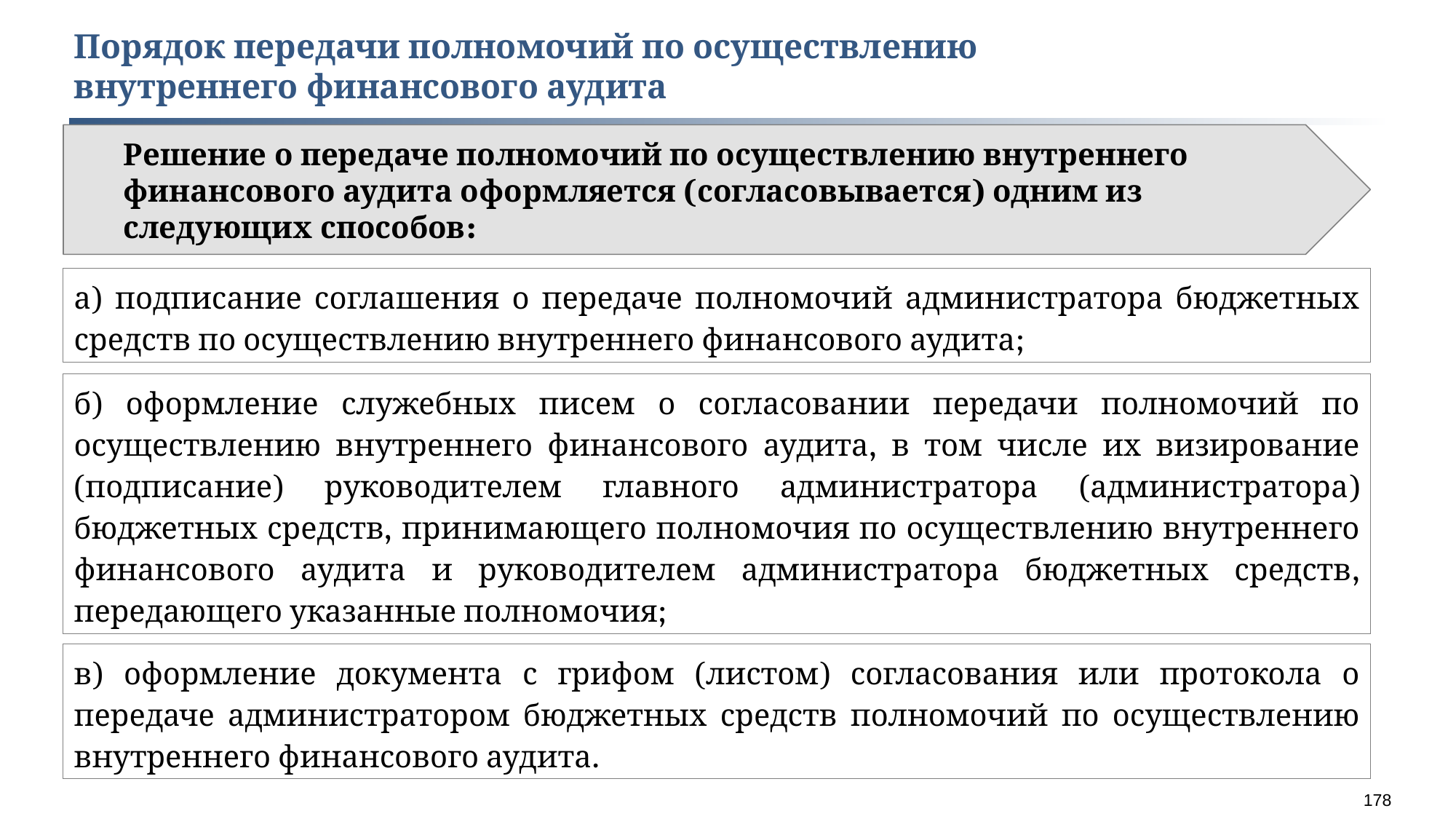

Порядок передачи полномочий по осуществлению
внутреннего финансового аудита
Решение о передаче полномочий по осуществлению внутреннего финансового аудита оформляется (согласовывается) одним из следующих способов:
а) подписание соглашения о передаче полномочий администратора бюджетных средств по осуществлению внутреннего финансового аудита;
б) оформление служебных писем о согласовании передачи полномочий по осуществлению внутреннего финансового аудита, в том числе их визирование (подписание) руководителем главного администратора (администратора) бюджетных средств, принимающего полномочия по осуществлению внутреннего финансового аудита и руководителем администратора бюджетных средств, передающего указанные полномочия;
в) оформление документа с грифом (листом) согласования или протокола о передаче администратором бюджетных средств полномочий по осуществлению внутреннего финансового аудита.